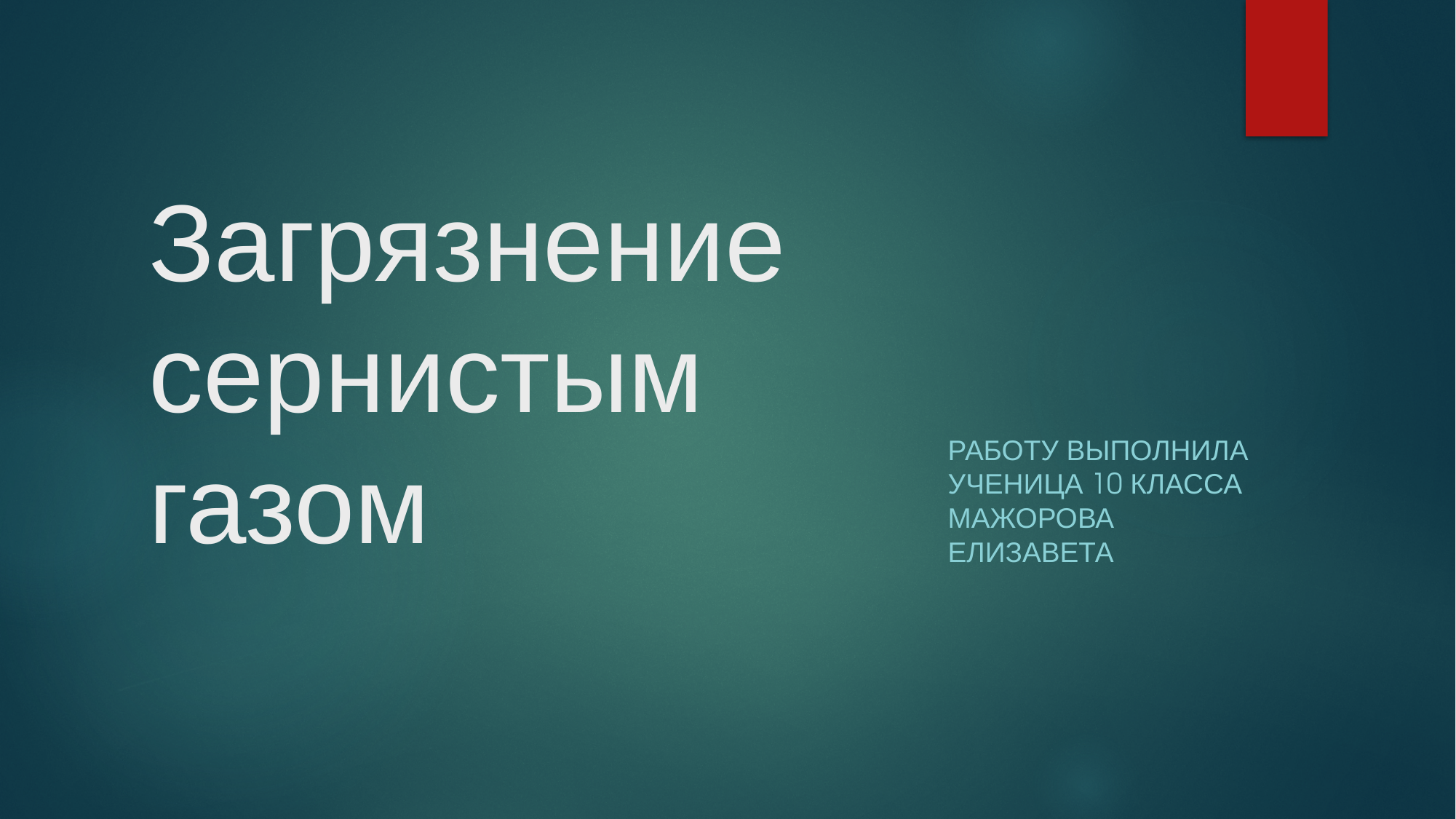

# Загрязнение сернистым газом
Работу выполнила ученица 10 класса
Мажорова Елизавета